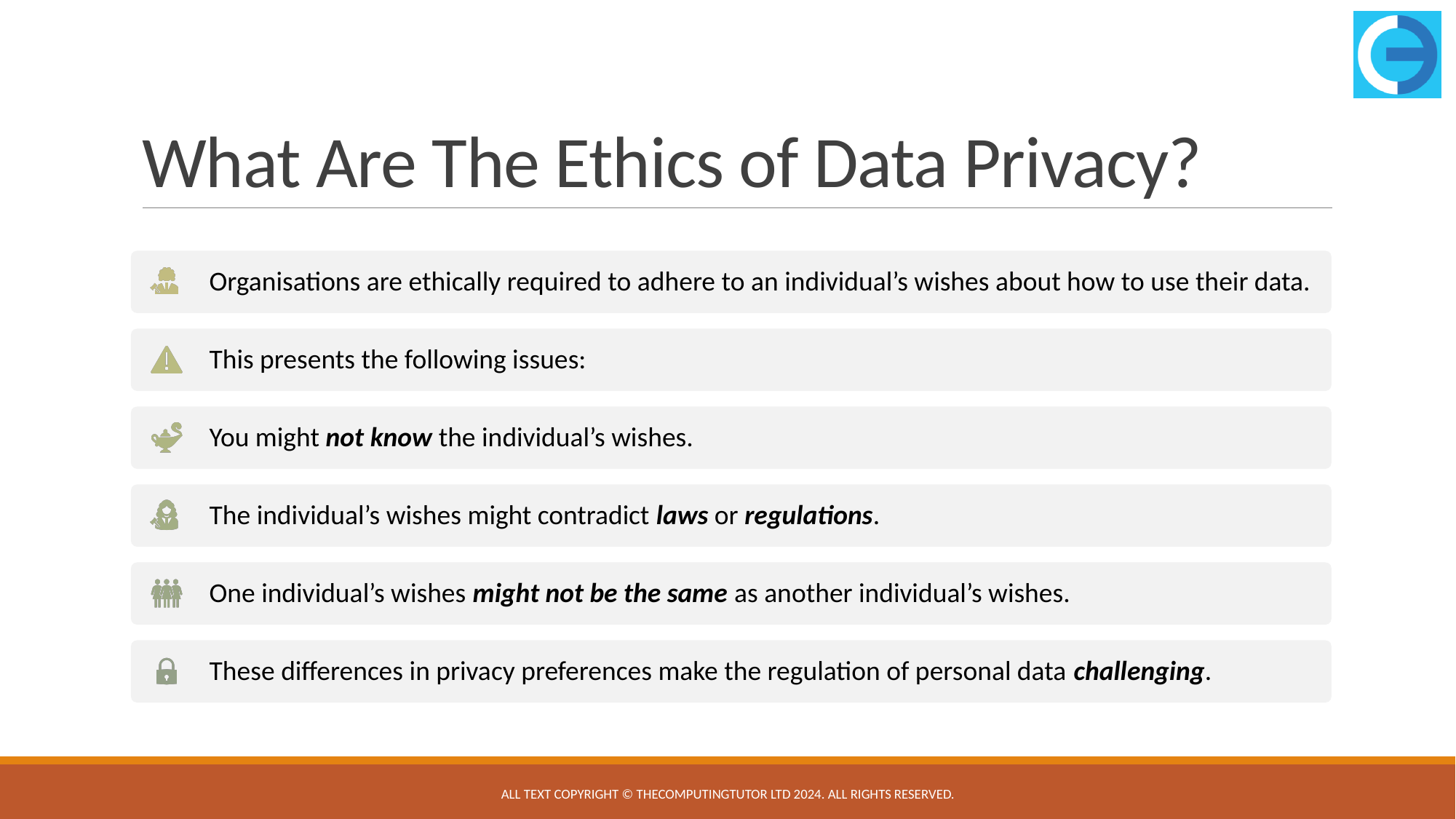

# What Are The Ethics of Data Privacy?
Organisations are ethically required to adhere to an individual’s wishes about how to use their data.
This presents the following issues:
You might not know the individual’s wishes.
The individual’s wishes might contradict laws or regulations.
One individual’s wishes might not be the same as another individual’s wishes.
These differences in privacy preferences make the regulation of personal data challenging.
All text copyright © TheComputingTutor Ltd 2024. All rights Reserved.